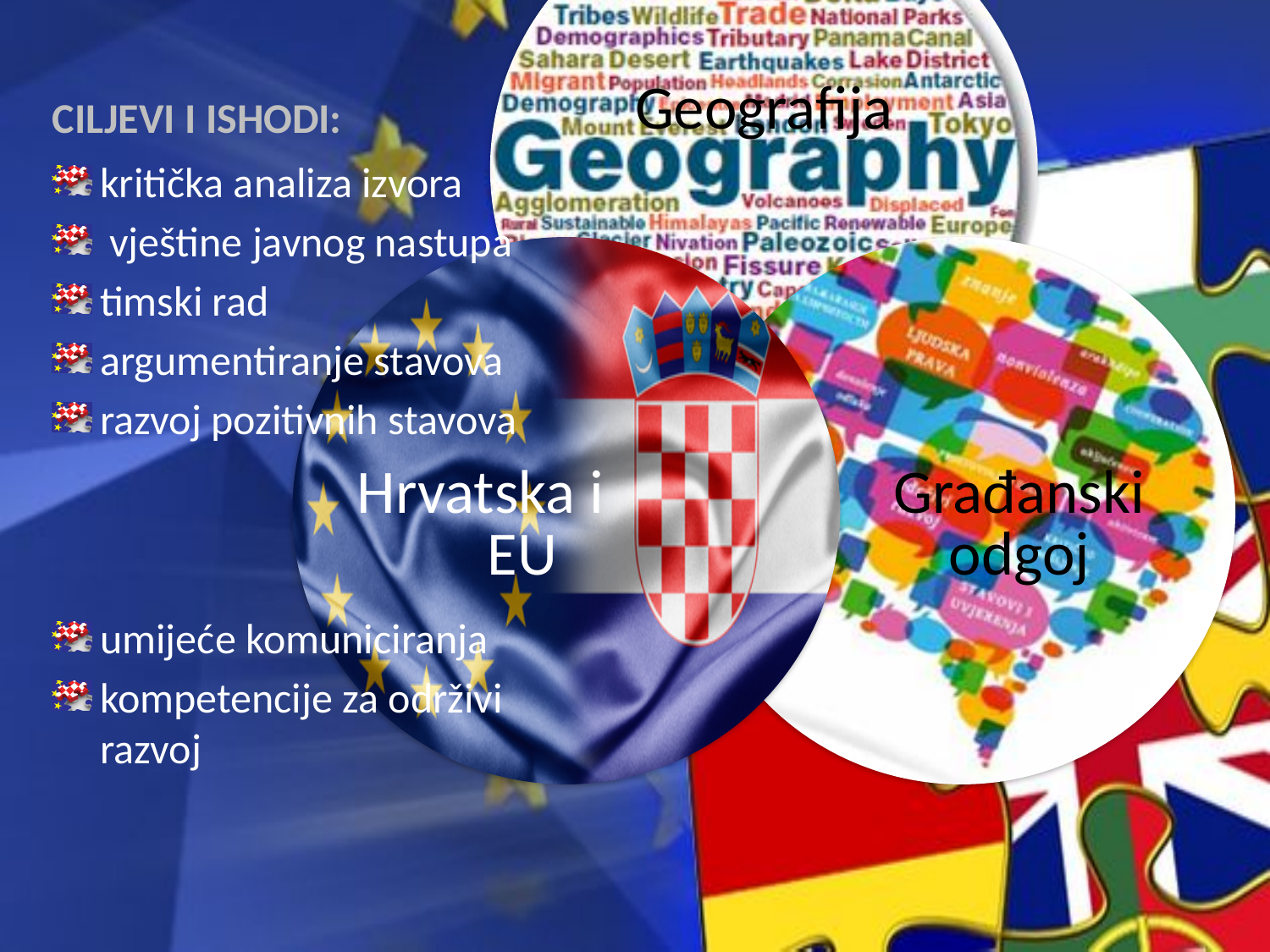

Geografija
Građanski odgoj
Hrvatska i       EU
CILJEVI I ISHODI:
kritička analiza izvora
 vještine javnog nastupa
timski rad
argumentiranje stavova
razvoj pozitivnih stavova

umijeće komuniciranja
kompetencije za održivi razvoj